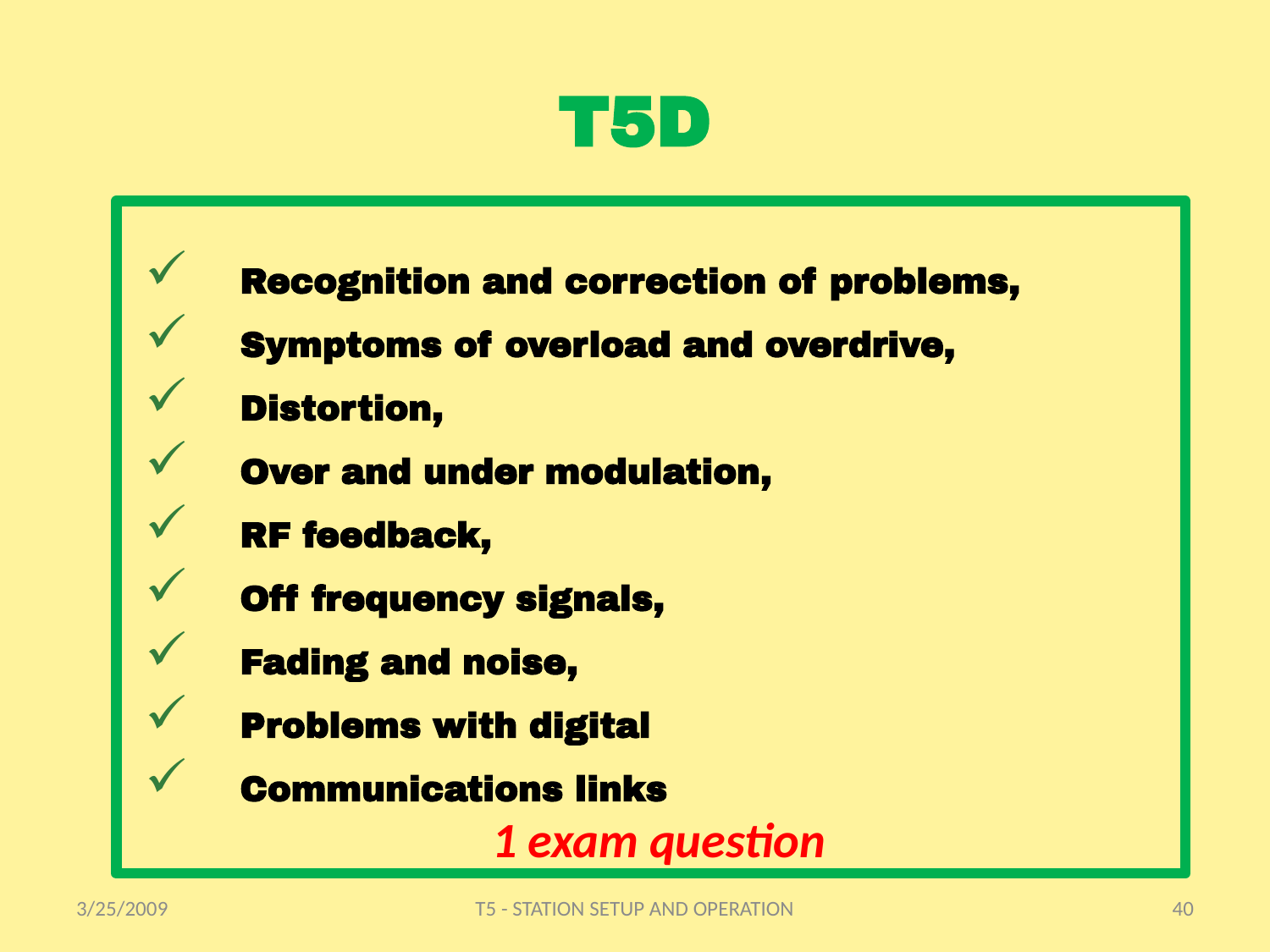

# T5D

Recognition and correction of problems,
Symptoms of overload and overdrive,
Distortion,
Over and under modulation,
RF feedback,
Off frequency signals,
Fading and noise,
Problems with digital
Communications links
1 exam question
3/25/2009
T5 - STATION SETUP AND OPERATION
40